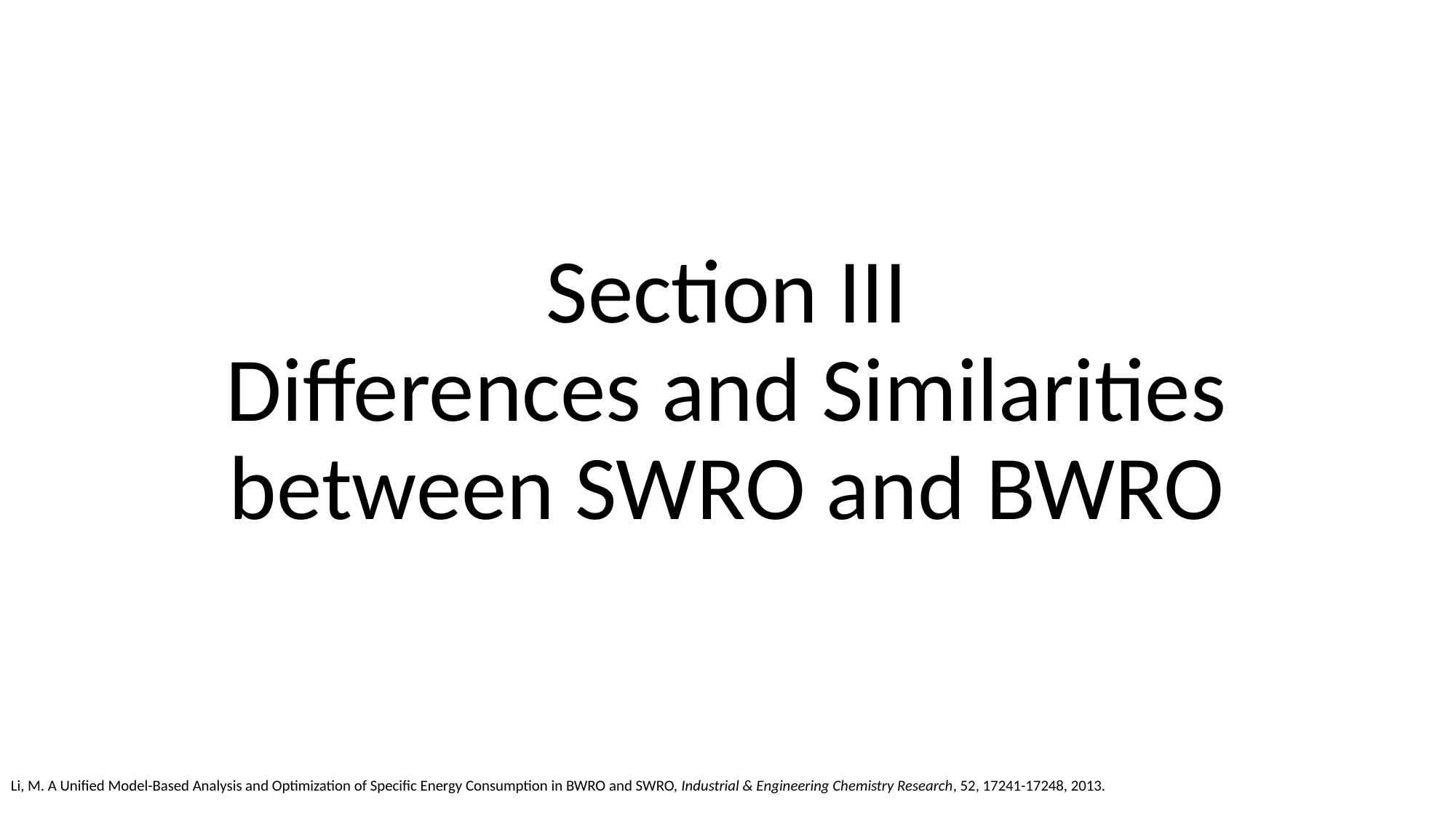

# Section III Differences and Similarities between SWRO and BWRO
Li, M. A Unified Model-Based Analysis and Optimization of Specific Energy Consumption in BWRO and SWRO, Industrial & Engineering Chemistry Research, 52, 17241-17248, 2013.